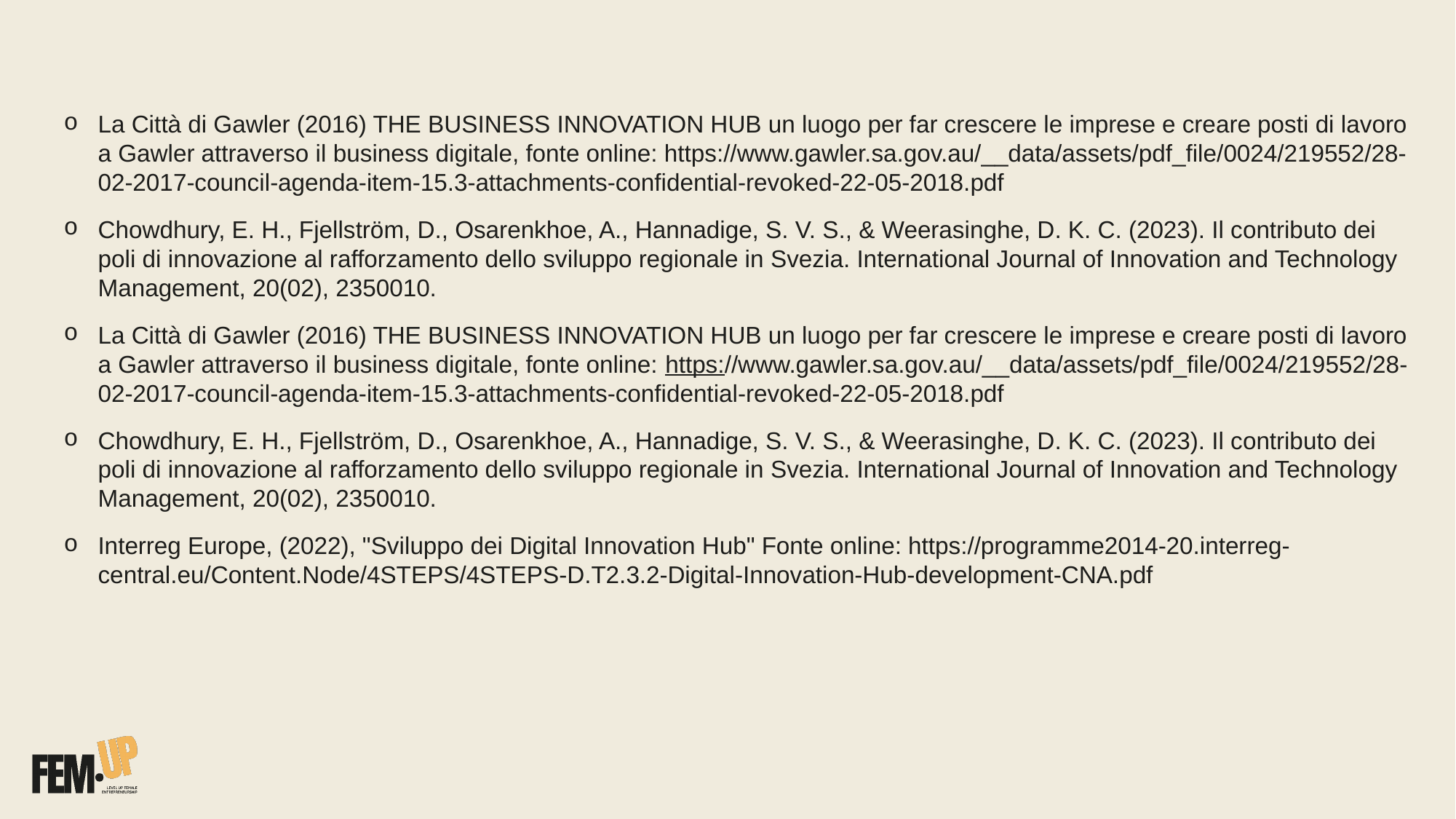

La Città di Gawler (2016) THE BUSINESS INNOVATION HUB un luogo per far crescere le imprese e creare posti di lavoro a Gawler attraverso il business digitale, fonte online: https://www.gawler.sa.gov.au/__data/assets/pdf_file/0024/219552/28-02-2017-council-agenda-item-15.3-attachments-confidential-revoked-22-05-2018.pdf
Chowdhury, E. H., Fjellström, D., Osarenkhoe, A., Hannadige, S. V. S., & Weerasinghe, D. K. C. (2023). Il contributo dei poli di innovazione al rafforzamento dello sviluppo regionale in Svezia. International Journal of Innovation and Technology Management, 20(02), 2350010.
La Città di Gawler (2016) THE BUSINESS INNOVATION HUB un luogo per far crescere le imprese e creare posti di lavoro a Gawler attraverso il business digitale, fonte online: https://www.gawler.sa.gov.au/__data/assets/pdf_file/0024/219552/28-02-2017-council-agenda-item-15.3-attachments-confidential-revoked-22-05-2018.pdf
Chowdhury, E. H., Fjellström, D., Osarenkhoe, A., Hannadige, S. V. S., & Weerasinghe, D. K. C. (2023). Il contributo dei poli di innovazione al rafforzamento dello sviluppo regionale in Svezia. International Journal of Innovation and Technology Management, 20(02), 2350010.
Interreg Europe, (2022), "Sviluppo dei Digital Innovation Hub" Fonte online: https://programme2014-20.interreg-central.eu/Content.Node/4STEPS/4STEPS-D.T2.3.2-Digital-Innovation-Hub-development-CNA.pdf